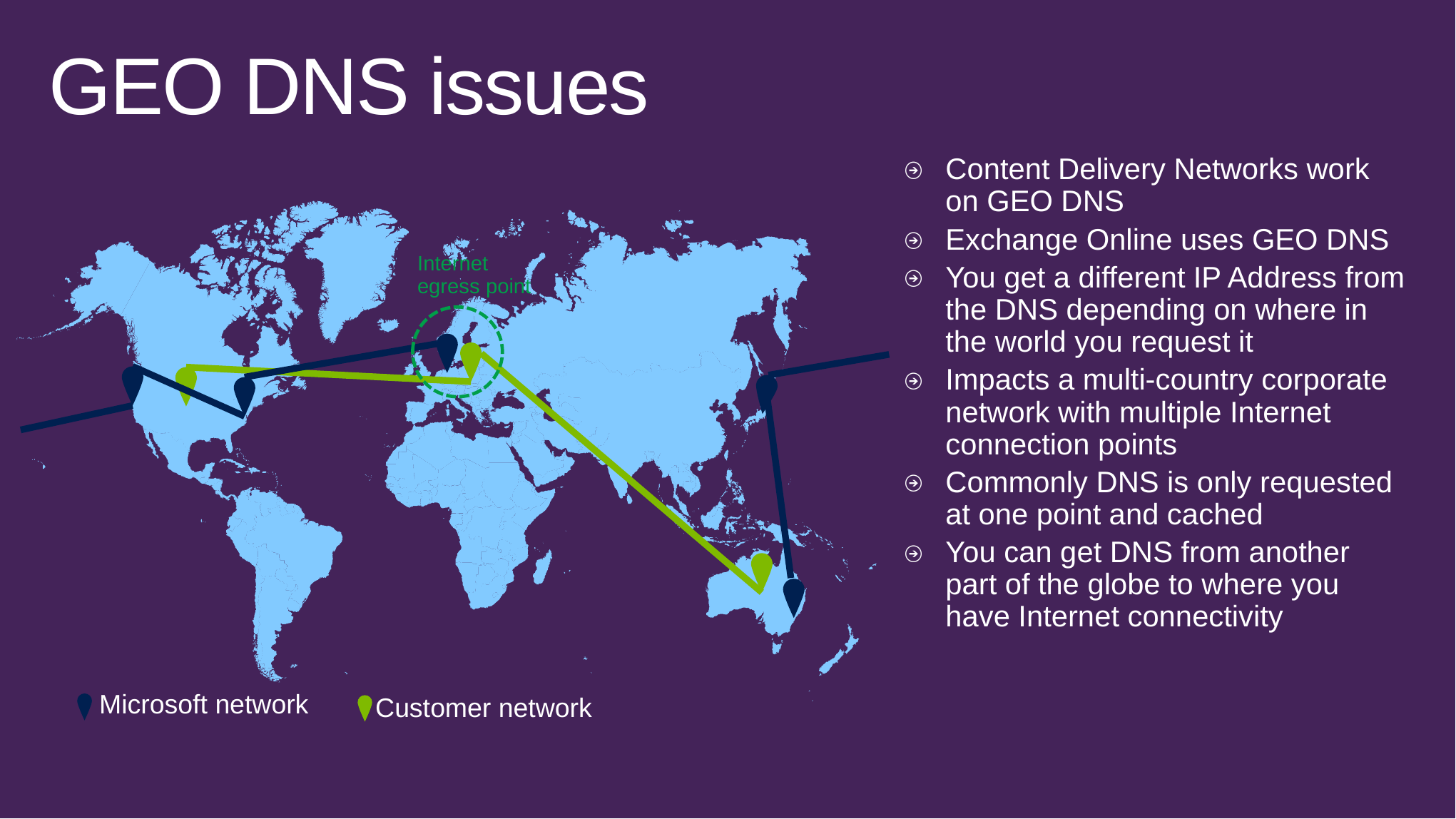

# GEO DNS issues
Content Delivery Networks work    on GEO DNS
Exchange Online uses GEO DNS
You get a different IP Address from the DNS depending on where in the world you request it
Impacts a multi-country corporate network with multiple Internet connection points
Commonly DNS is only requested at one point and cached
You can get DNS from another part of the globe to where you have Internet connectivity

Internet
egress point

Microsoft network

Customer network